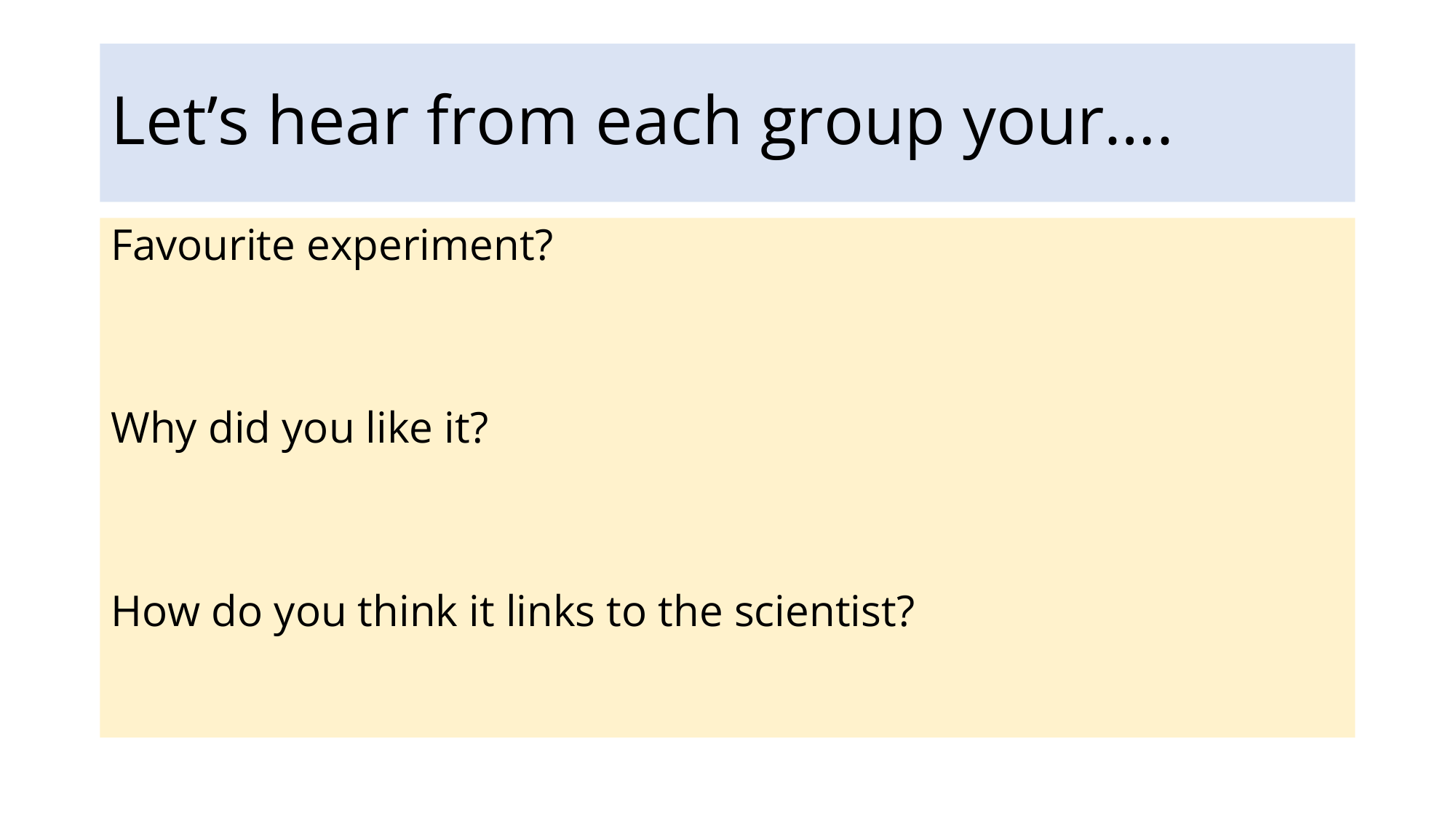

# Let’s hear from each group your….
Favourite experiment?

Why did you like it?

How do you think it links to the scientist?